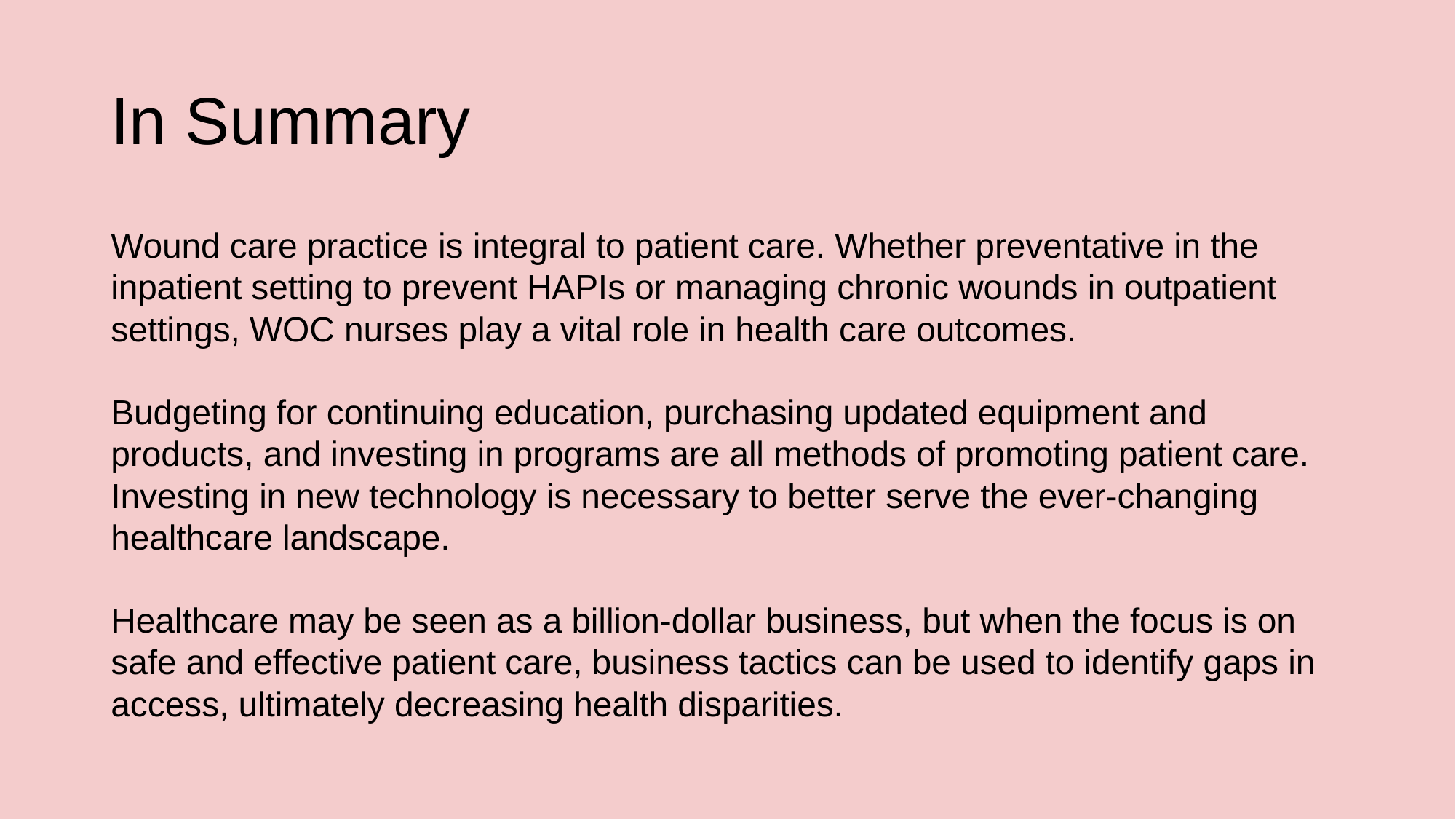

# In Summary
Wound care practice is integral to patient care. Whether preventative in the inpatient setting to prevent HAPIs or managing chronic wounds in outpatient settings, WOC nurses play a vital role in health care outcomes.

Budgeting for continuing education, purchasing updated equipment and products, and investing in programs are all methods of promoting patient care. Investing in new technology is necessary to better serve the ever-changing healthcare landscape.

Healthcare may be seen as a billion-dollar business, but when the focus is on safe and effective patient care, business tactics can be used to identify gaps in access, ultimately decreasing health disparities.